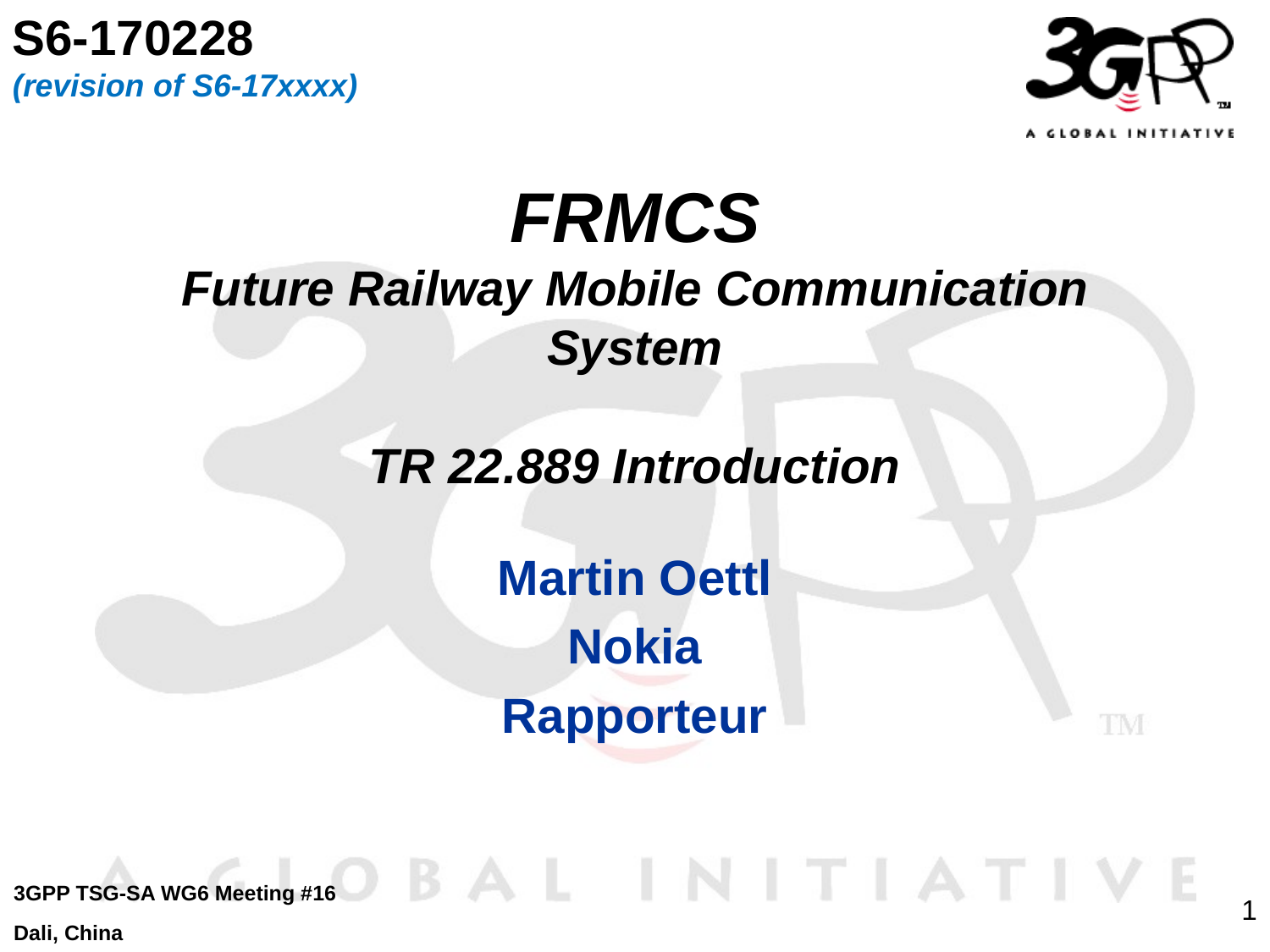

S6-170228
(revision of S6-17xxxx)
# FRMCS Future Railway Mobile Communication System TR 22.889 Introduction
Martin Oettl
Nokia
Rapporteur
3GPP TSG-SA WG6 Meeting #16
Dali, China
1